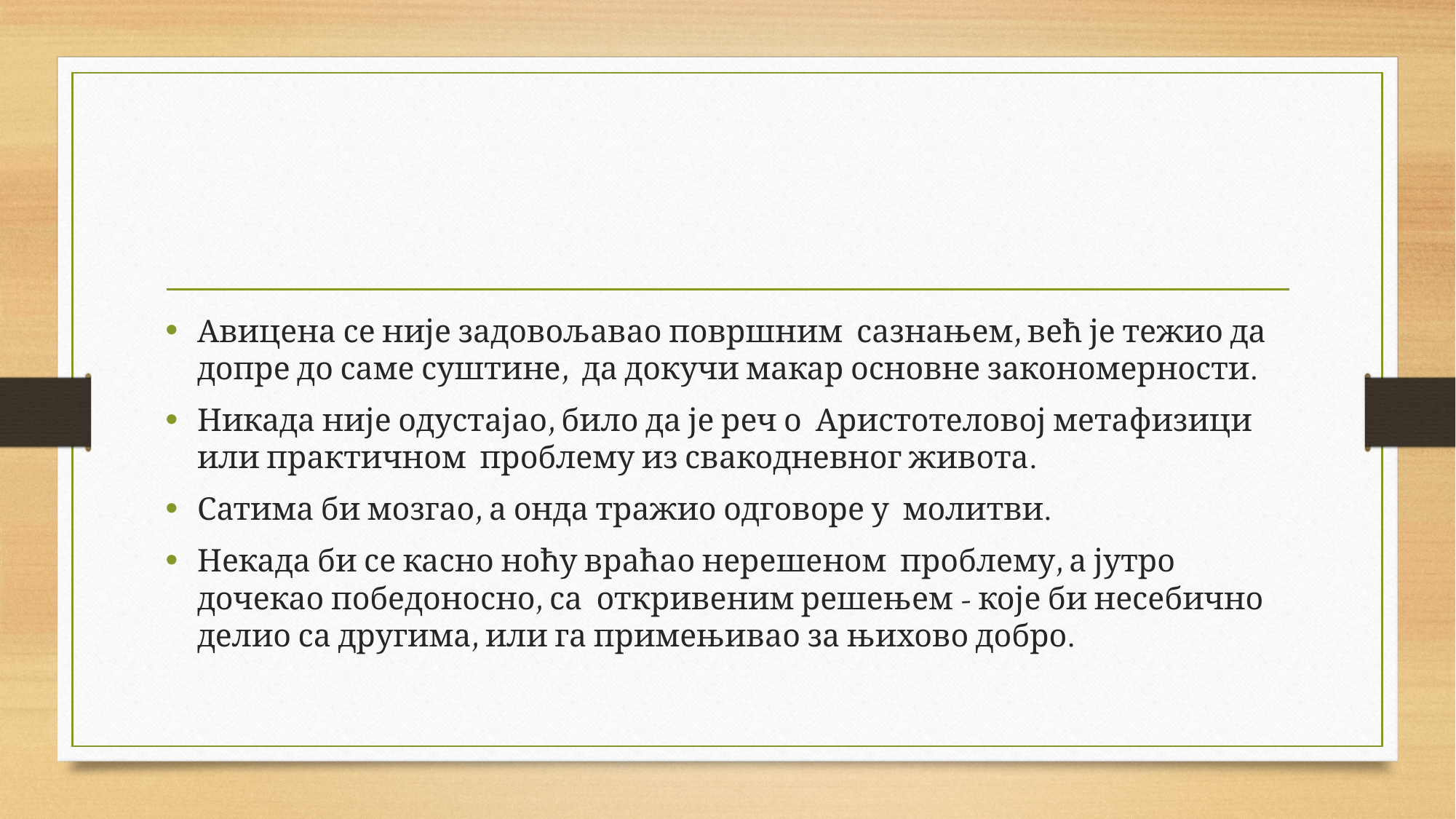

Авицена се није задовољавао површним  сазнањем, већ је тежио да допре до саме суштине,  да докучи макар основне закономерности.
Никада није одустајао, било да је реч о  Аристотеловој метафизици или практичном  проблему из свакодневног живота.
Сатима би мозгао, а онда тражио одговоре у  молитви.
Некада би се касно ноћу враћао нерешеном  проблему, а јутро дочекао победоносно, са  откривеним решењем - које би несебично делио са другима, или га примењивао за њихово добро.